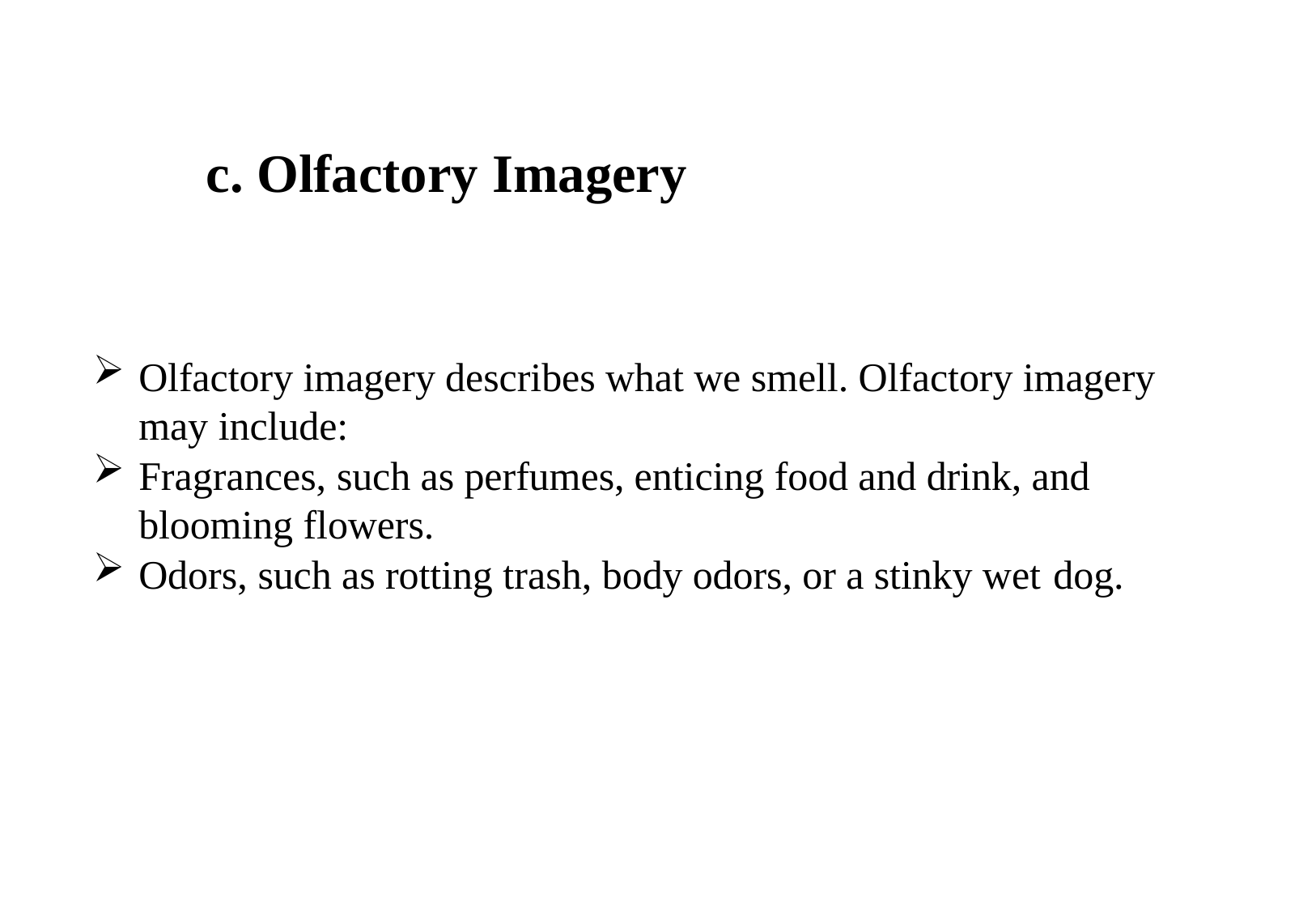

# c. Olfactory Imagery
Olfactory imagery describes what we smell. Olfactory imagery  may include:
Fragrances, such as perfumes, enticing food and drink, and blooming flowers.
Odors, such as rotting trash, body odors, or a stinky wet dog.